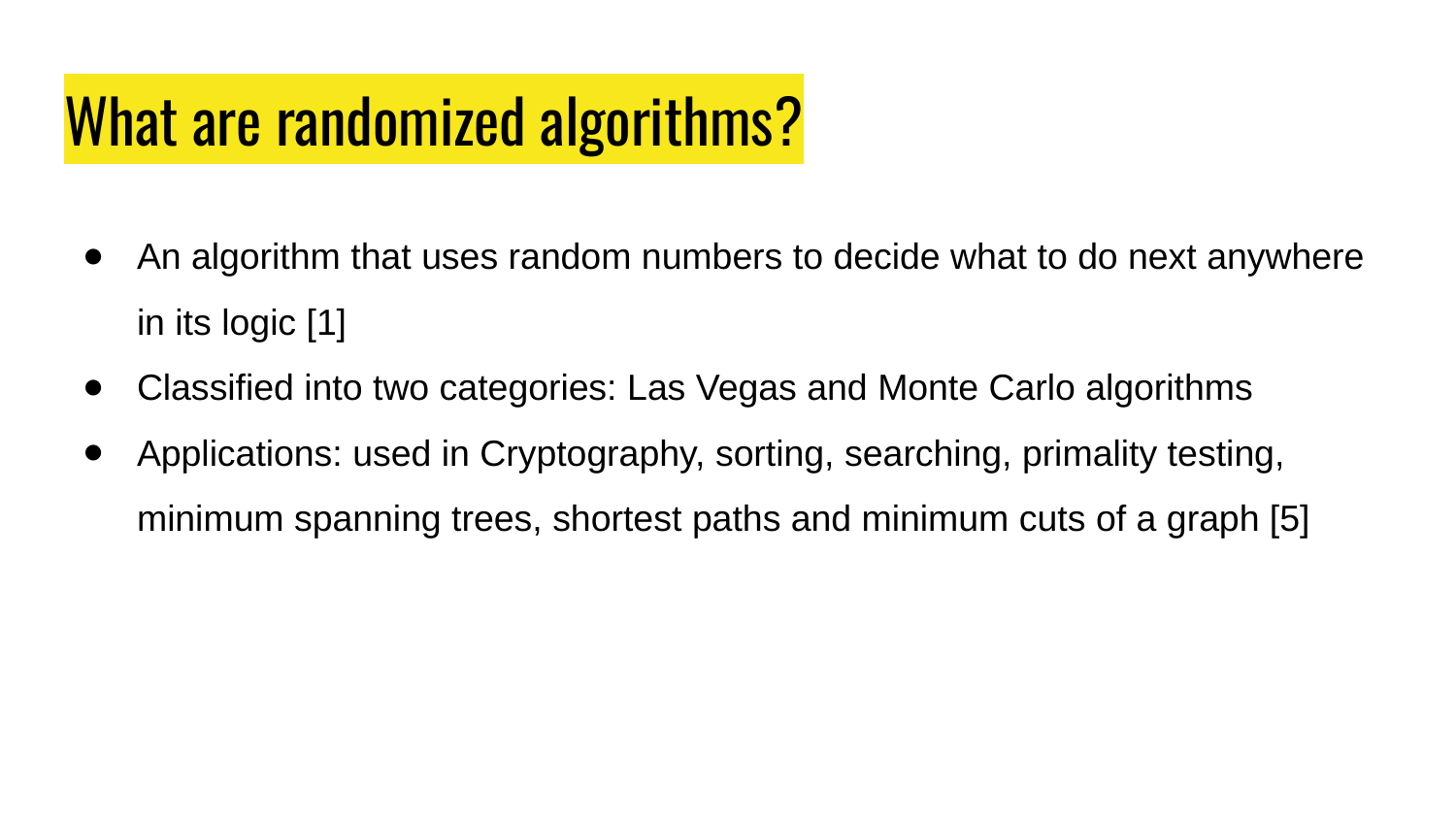

# What are randomized algorithms?
An algorithm that uses random numbers to decide what to do next anywhere in its logic [1]
Classified into two categories: Las Vegas and Monte Carlo algorithms
Applications: used in Cryptography, sorting, searching, primality testing, minimum spanning trees, shortest paths and minimum cuts of a graph [5]